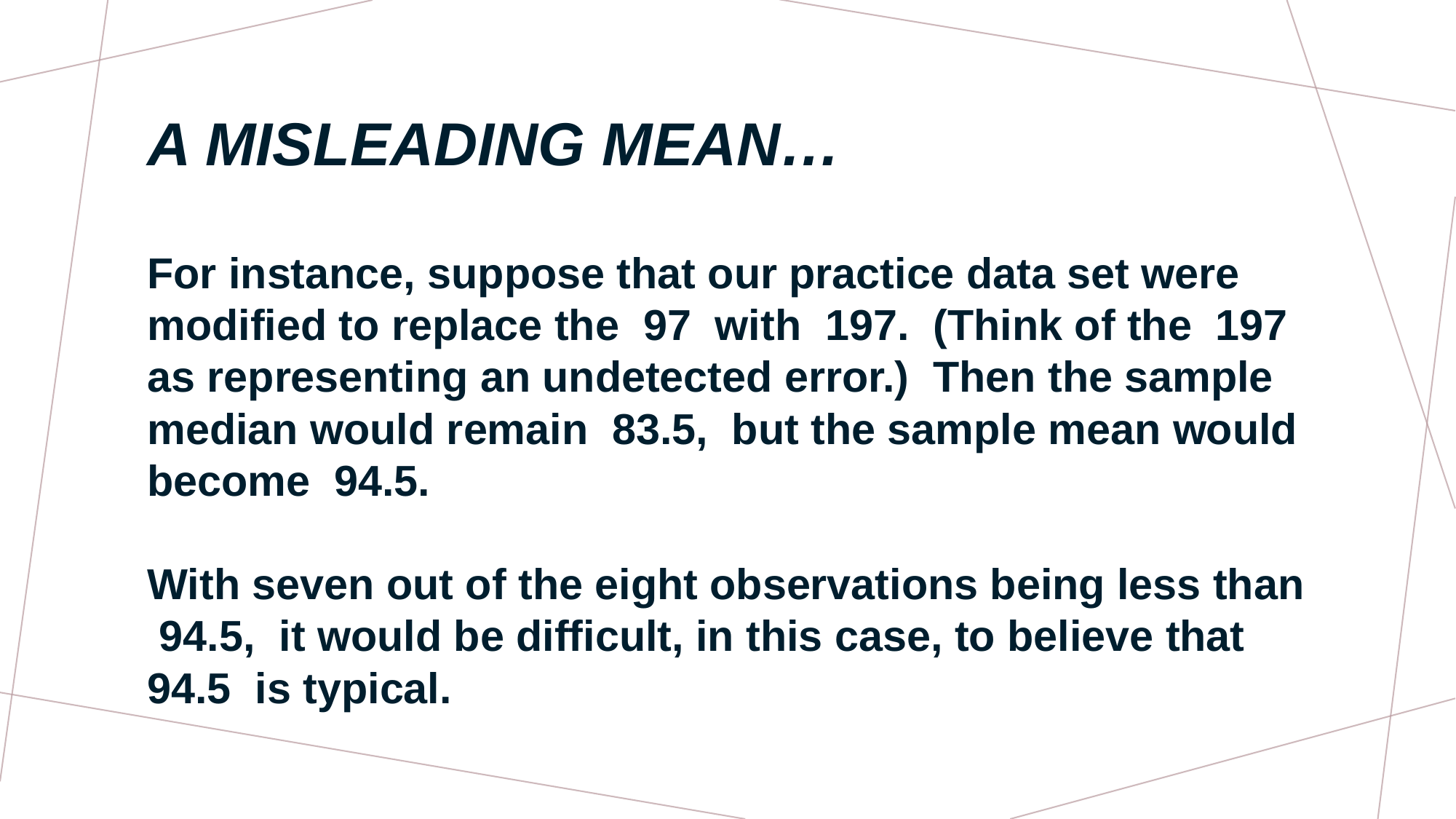

# A MISLEADING MEAN…
For instance, suppose that our practice data set were modified to replace the  97  with  197.  (Think of the  197  as representing an undetected error.)  Then the sample median would remain  83.5,  but the sample mean would become  94.5.

With seven out of the eight observations being less than  94.5,  it would be difficult, in this case, to believe that  94.5  is typical.